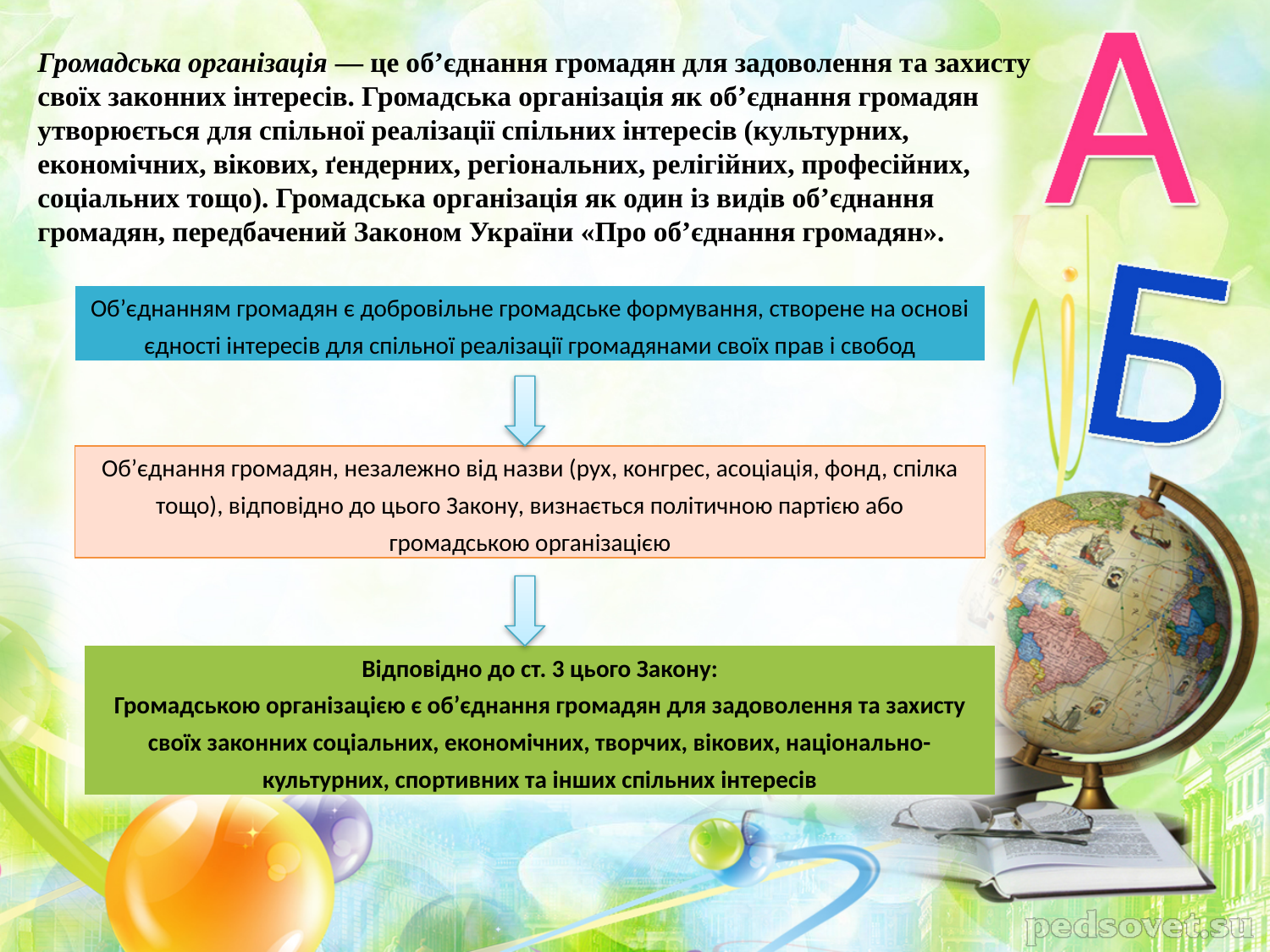

Громадська організація — це об’єднання громадян для задоволення та захисту своїх законних інтересів. Громадська організація як об’єднання громадян утворюється для спільної реалізації спільних інтересів (культурних, економічних, вікових, ґендерних, регіональних, релігійних, професійних, соціальних тощо). Громадська організація як один із видів об’єднання громадян, передбачений Законом України «Про об’єднання громадян».

| Об’єднанням громадян є добровільне громадське формування, створене на основі єдності інтересів для спільної реалізації громадянами своїх прав і свобод |
| --- |

| Об’єднання громадян, незалежно від назви (рух, конгрес, асоціація, фонд, спілка тощо), відповідно до цього Закону, визнається політичною партією або громадською організацією |
| --- |

| Відповідно до ст. 3 цього Закону: Громадською організацією є об’єднання громадян для задоволення та захисту своїх законних соціальних, економічних, творчих, вікових, національно-культурних, спортивних та інших спільних інтересів |
| --- |